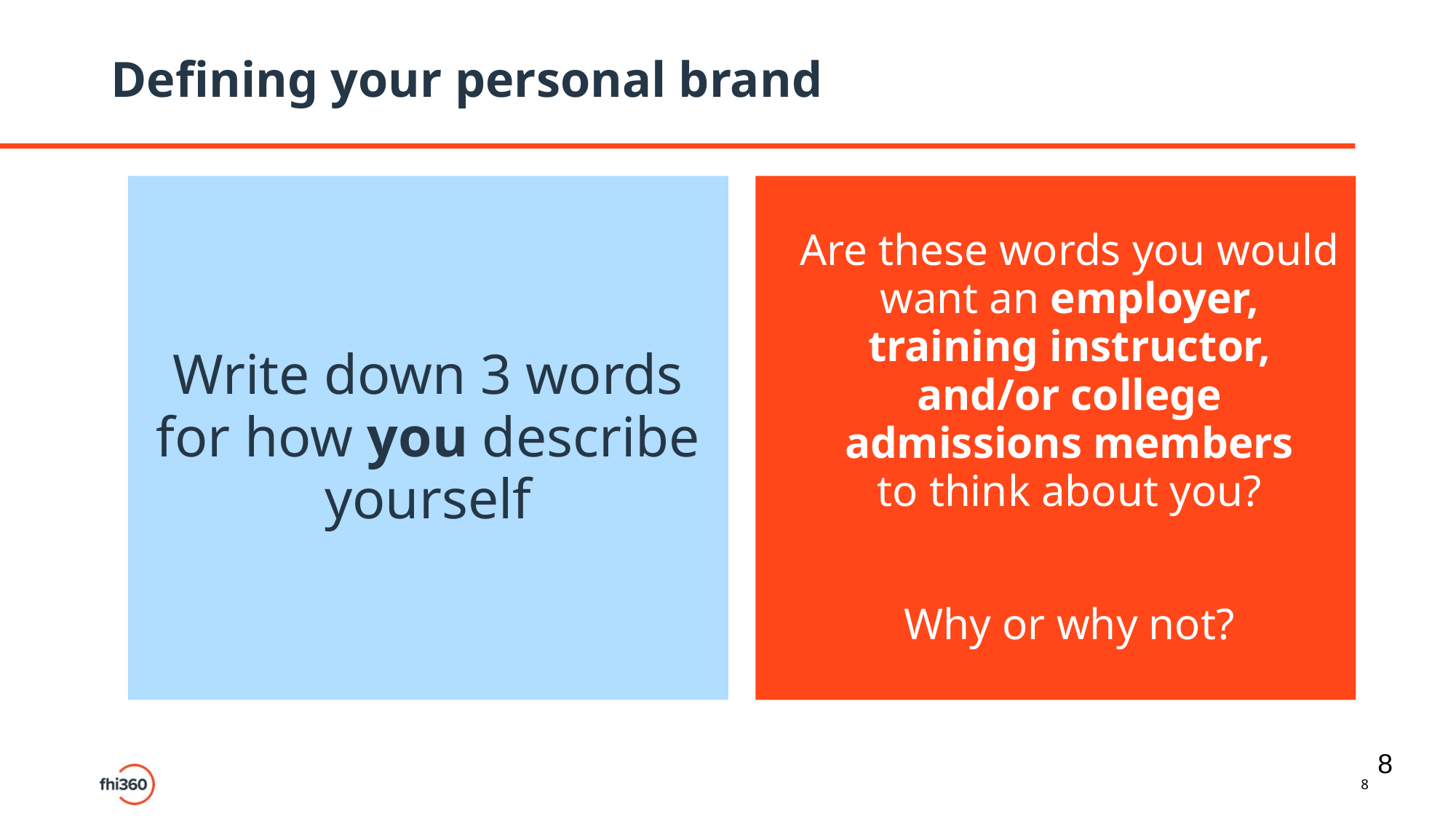

# Defining your personal brand
Write down 3 words for how you describe yourself
Are these words you would want an employer, training instructor, and/or college admissions members
to think about you?

Why or why not?
8